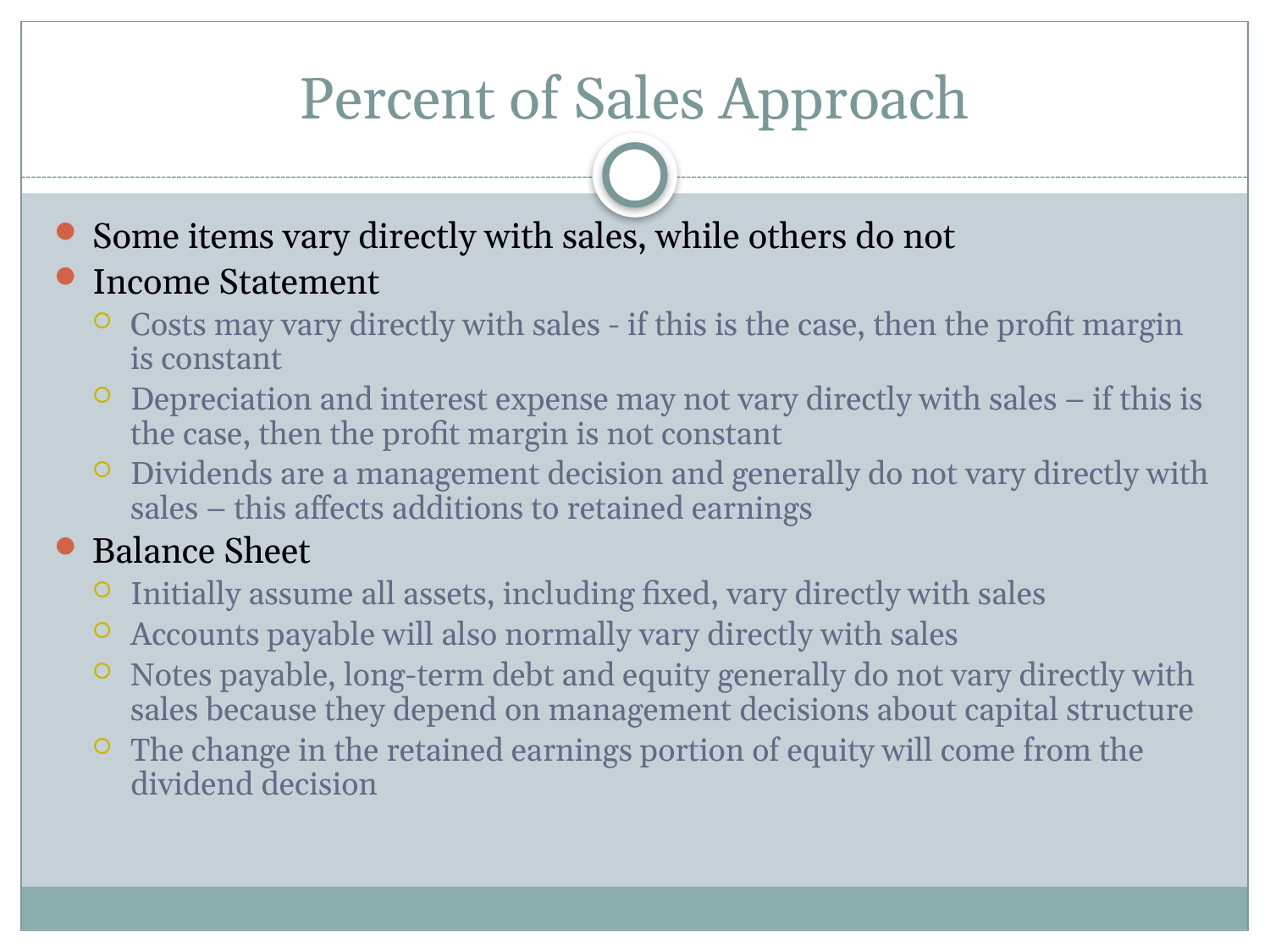

# Percent of Sales Approach
Some items vary directly with sales, while others do not
Income Statement
Costs may vary directly with sales - if this is the case, then the profit margin is constant
Depreciation and interest expense may not vary directly with sales – if this is the case, then the profit margin is not constant
Dividends are a management decision and generally do not vary directly with sales – this affects additions to retained earnings
Balance Sheet
Initially assume all assets, including fixed, vary directly with sales
Accounts payable will also normally vary directly with sales
Notes payable, long-term debt and equity generally do not vary directly with sales because they depend on management decisions about capital structure
The change in the retained earnings portion of equity will come from the dividend decision